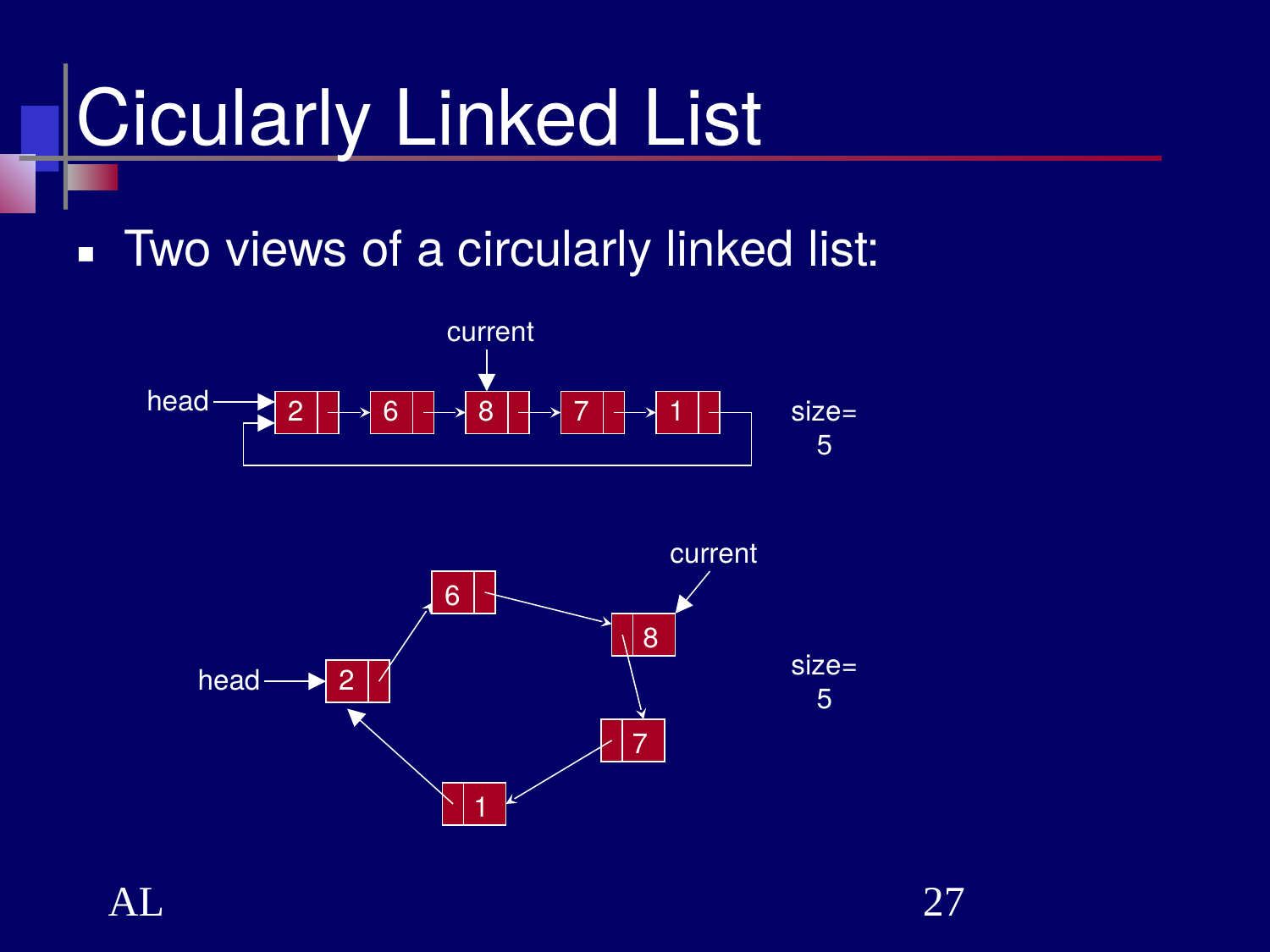

# Cicularly Linked List
Two views of a circularly linked list:

current
head
2

6
8
7
1
size=5

current

6

8
size=5
head
2

7

1
AL
27